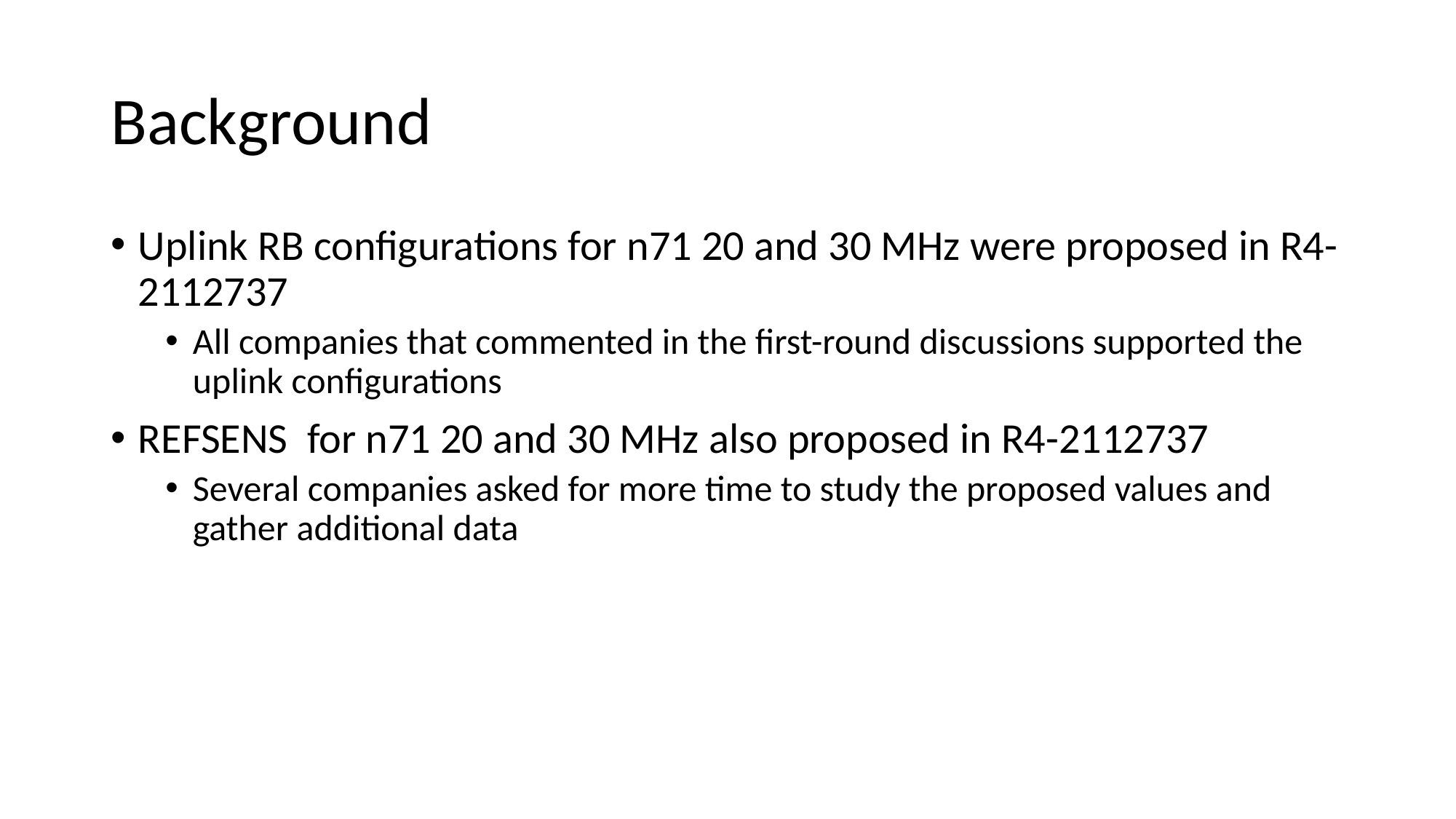

# Background
Uplink RB configurations for n71 20 and 30 MHz were proposed in R4-2112737
All companies that commented in the first-round discussions supported the uplink configurations
REFSENS  for n71 20 and 30 MHz also proposed in R4-2112737
Several companies asked for more time to study the proposed values and gather additional data